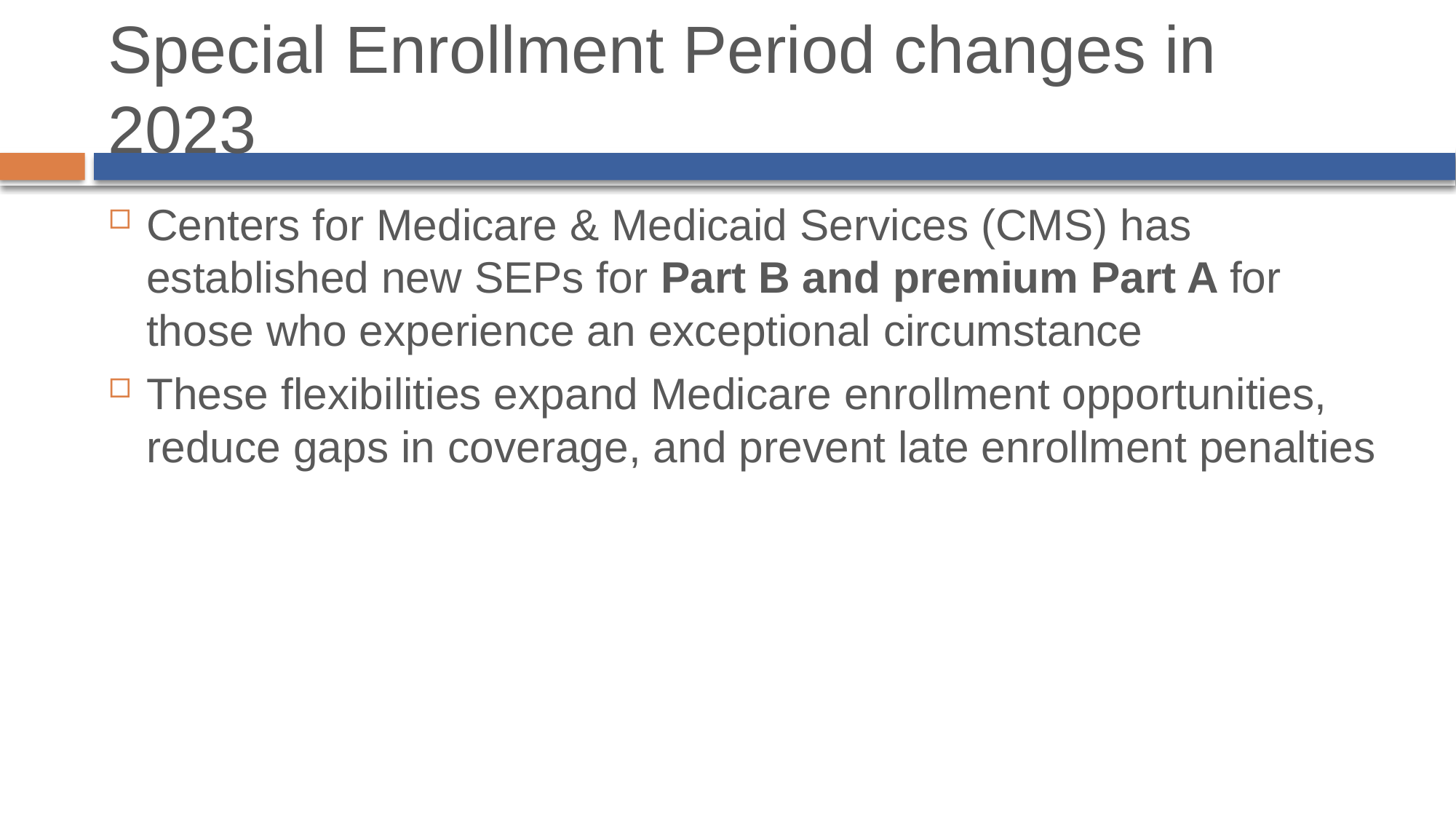

# Special Enrollment Period changes in 2023
Centers for Medicare & Medicaid Services (CMS) has established new SEPs for Part B and premium Part A for those who experience an exceptional circumstance
These flexibilities expand Medicare enrollment opportunities, reduce gaps in coverage, and prevent late enrollment penalties